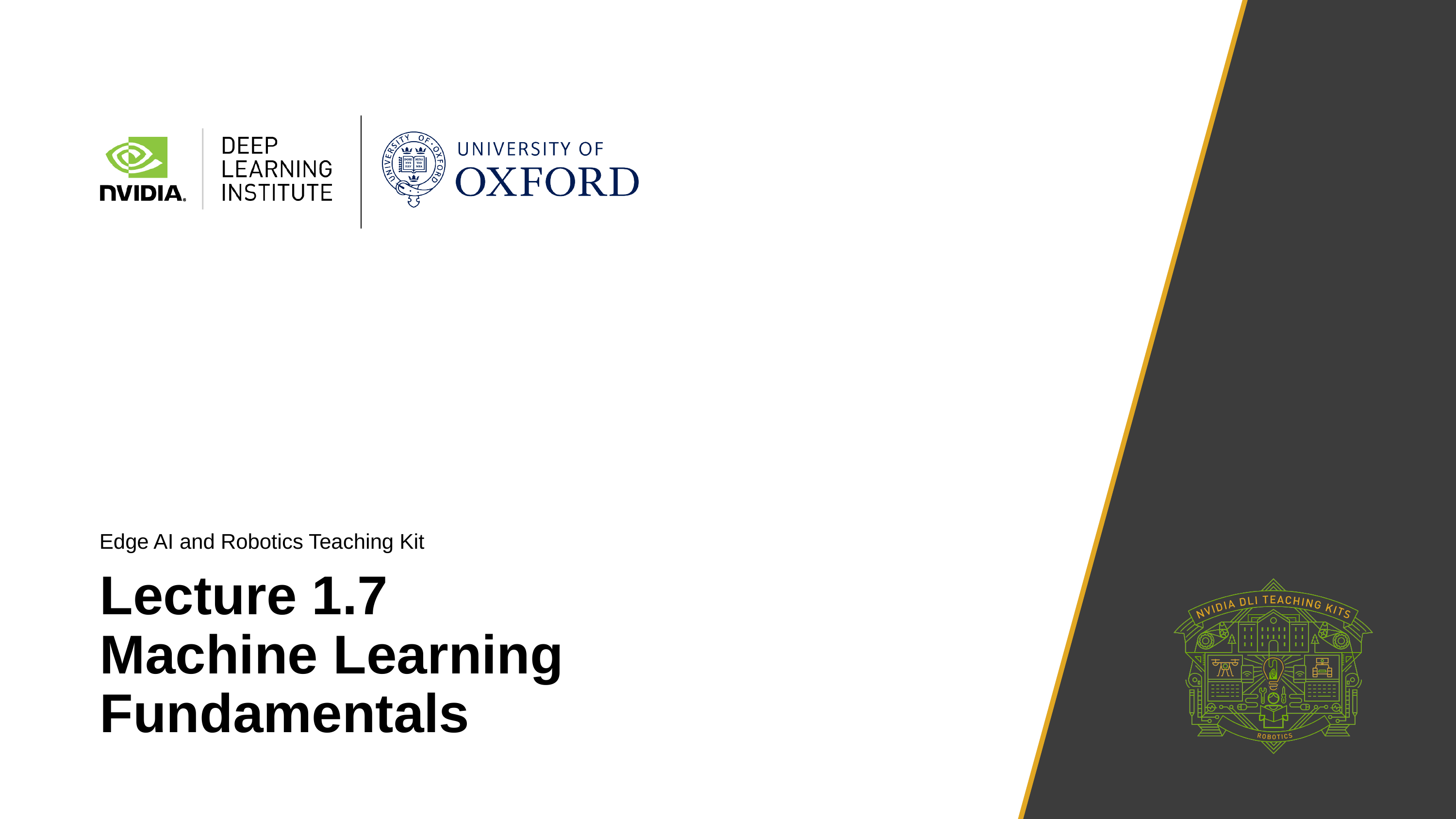

Edge AI and Robotics Teaching Kit
# Lecture 1.7 Machine Learning Fundamentals